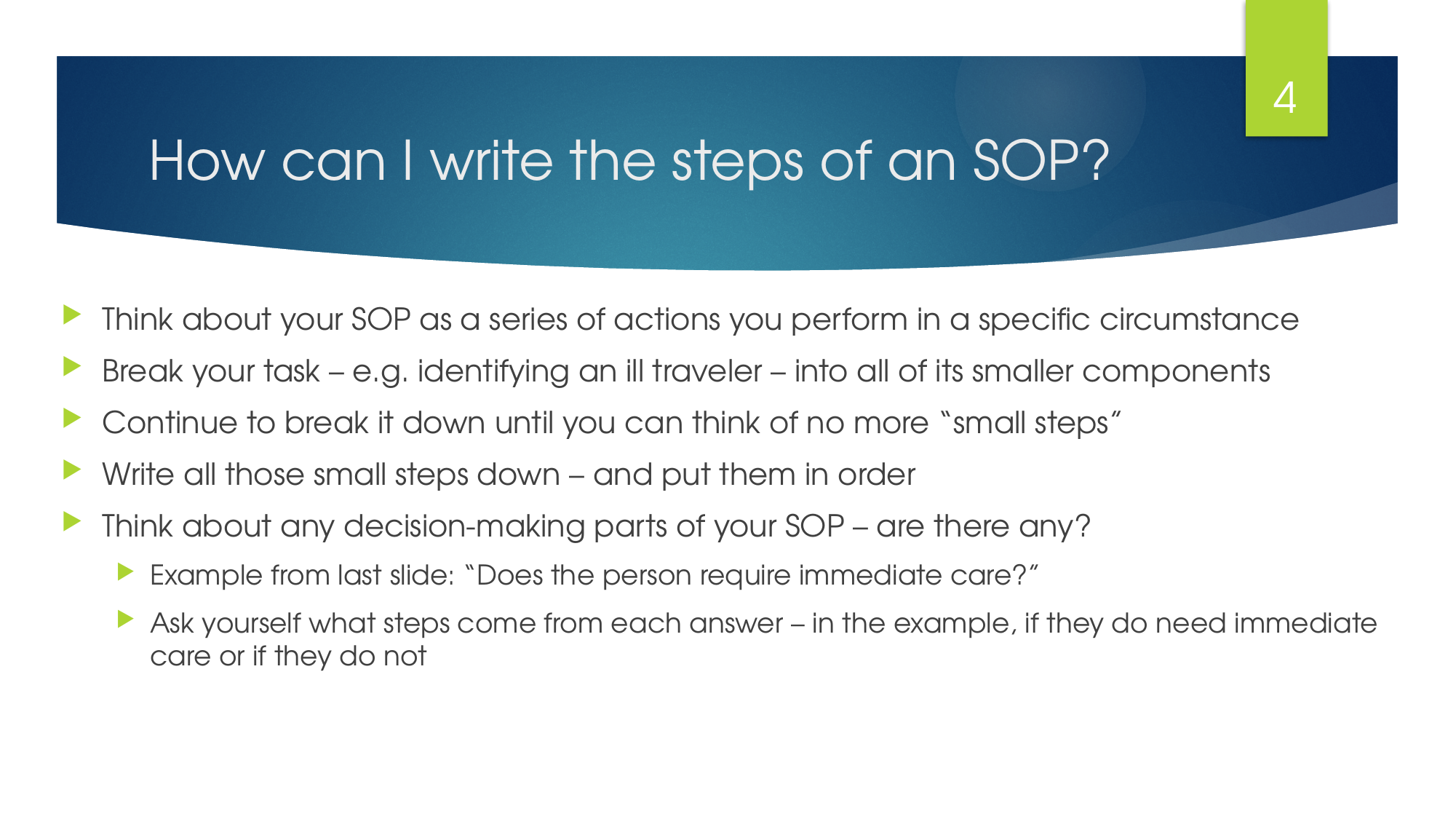

4
# How can I write the steps of an SOP?
Think about your SOP as a series of actions you perform in a specific circumstance
Break your task – e.g. identifying an ill traveler – into all of its smaller components
Continue to break it down until you can think of no more “small steps”
Write all those small steps down – and put them in order
Think about any decision-making parts of your SOP – are there any?
Example from last slide: “Does the person require immediate care?”
Ask yourself what steps come from each answer – in the example, if they do need immediate care or if they do not